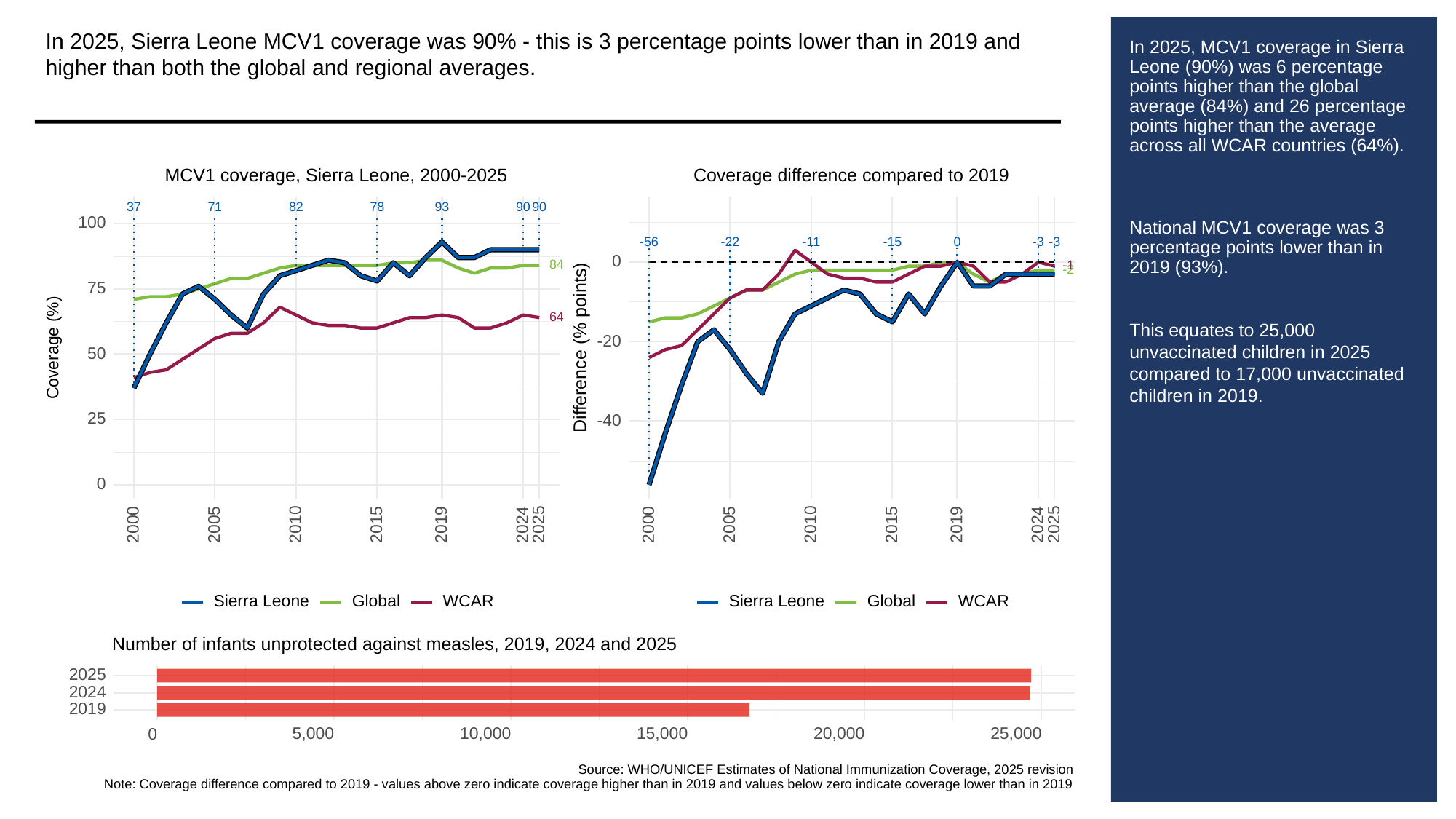

In 2025, Sierra Leone MCV1 coverage was 90% - this is 3 percentage points lower than in 2019 and higher than both the global and regional averages.
# In 2025, MCV1 coverage in Sierra Leone (90%) was 6 percentage points higher than the global average (84%) and 26 percentage points higher than the average across all WCAR countries (64%).

National MCV1 coverage was 3 percentage points lower than in 2019 (93%).

This equates to 25,000 unvaccinated children in 2025 compared to 17,000 unvaccinated children in 2019.

MCV1 coverage, Sierra Leone, 2000-2025
Coverage difference compared to 2019

37
93
82
78
90
90
71
100

-3
-3
-56
-15
0
-22
-11

0

84
-1

-2
75

64

-20
Difference (% points)
Coverage (%)

50

25
-40

0

2000
2005
2010
2015
2019
2024
2025
2000
2005
2010
2015
2019
2024
2025
Sierra Leone
Global
WCAR
Sierra Leone
Global
WCAR

Number of infants unprotected against measles, 2019, 2024 and 2025

2025

2024

2019

5,000
10,000
15,000
20,000
25,000
0
Source: WHO/UNICEF Estimates of National Immunization Coverage, 2025 revision
Note: Coverage difference compared to 2019 - values above zero indicate coverage higher than in 2019 and values below zero indicate coverage lower than in 2019